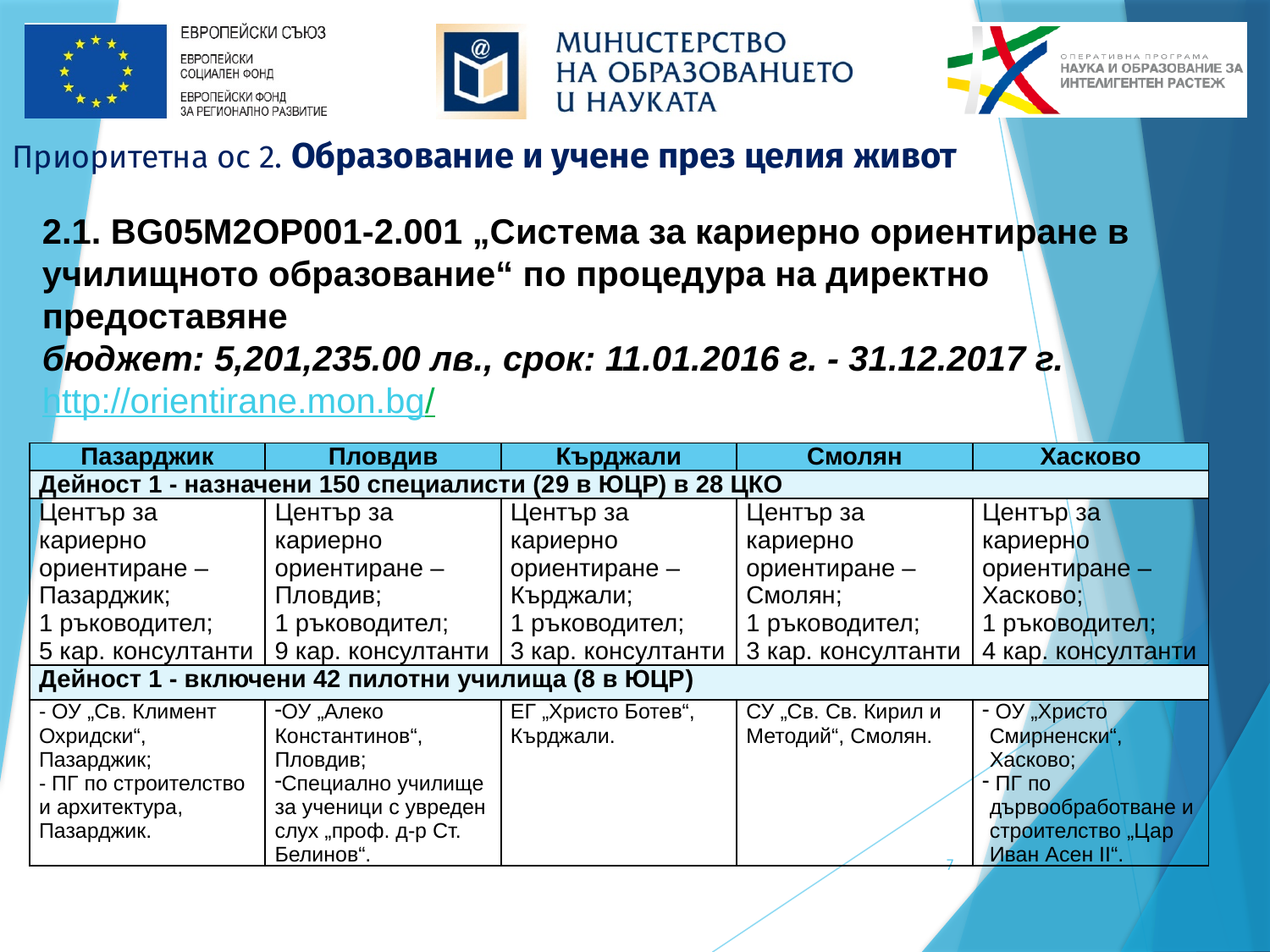

Приоритетна ос 2. Образование и учене през целия живот
2.1. BG05M2OP001-2.001 „Система за кариерно ориентиране в училищното образование“ по процедура на директно предоставяне
бюджет: 5,201,235.00 лв., срок: 11.01.2016 г. - 31.12.2017 г.
http://orientirane.mon.bg/
| Пазарджик | Пловдив | Кърджали | Смолян | Хасково |
| --- | --- | --- | --- | --- |
| Дейност 1 - назначени 150 специалисти (29 в ЮЦР) в 28 ЦКО |  |  |  |  |
| Център за кариерно ориентиране – Пазарджик; 1 ръководител; 5 кар. консултанти | Център за кариерно ориентиране – Пловдив; 1 ръководител; 9 кар. консултанти | Център за кариерно ориентиране – Кърджали; 1 ръководител; 3 кар. консултанти | Център за кариерно ориентиране – Смолян; 1 ръководител; 3 кар. консултанти | Център за кариерно ориентиране – Хасково; 1 ръководител; 4 кар. консултанти |
| Дейност 1 - включени 42 пилотни училища (8 в ЮЦР) |  |  |  |  |
| - ОУ „Св. Климент Охридски“, Пазарджик; - ПГ по строителство и архитектура, Пазарджик. | ОУ „Алеко Константинов“, Пловдив; Специално училище за ученици с увреден слух „проф. д-р Ст. Белинов“. | ЕГ „Христо Ботев“, Кърджали. | СУ „Св. Св. Кирил и Методий“, Смолян. | ОУ „Христо Смирненски“, Хасково; ПГ по дървообработване и строителство „Цар Иван Асен II“. |
7